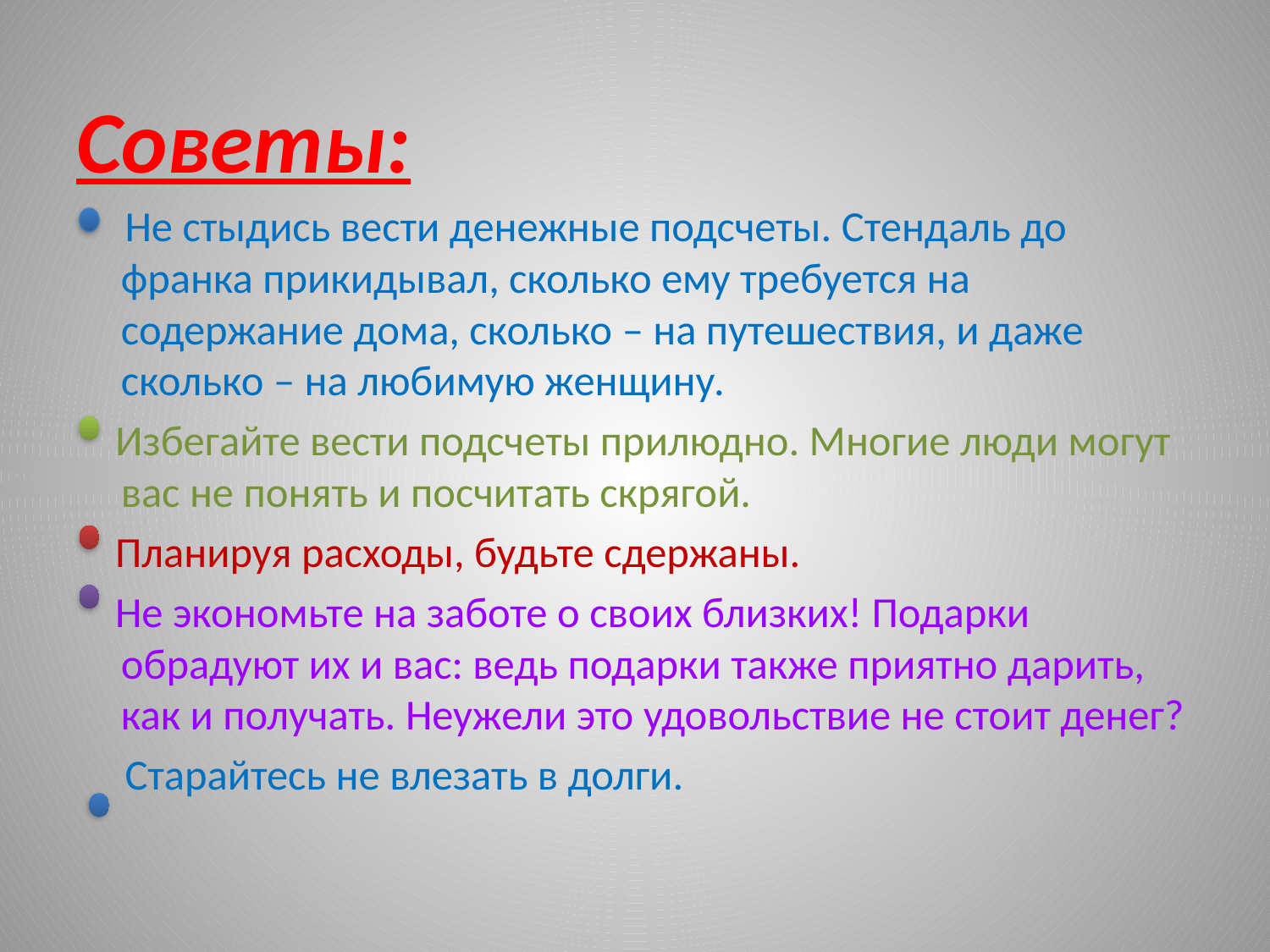

Советы:
     Не стыдись вести денежные подсчеты. Стендаль до франка прикидывал, сколько ему требуется на  содержание дома, сколько – на путешествия, и даже  сколько – на любимую женщину.
    Избегайте вести подсчеты прилюдно. Многие люди могут вас не понять и посчитать скрягой.
    Планируя расходы, будьте сдержаны.
    Не экономьте на заботе о своих близких! Подарки обрадуют их и вас: ведь подарки также приятно дарить, как и получать. Неужели это удовольствие не стоит денег?
     Старайтесь не влезать в долги.